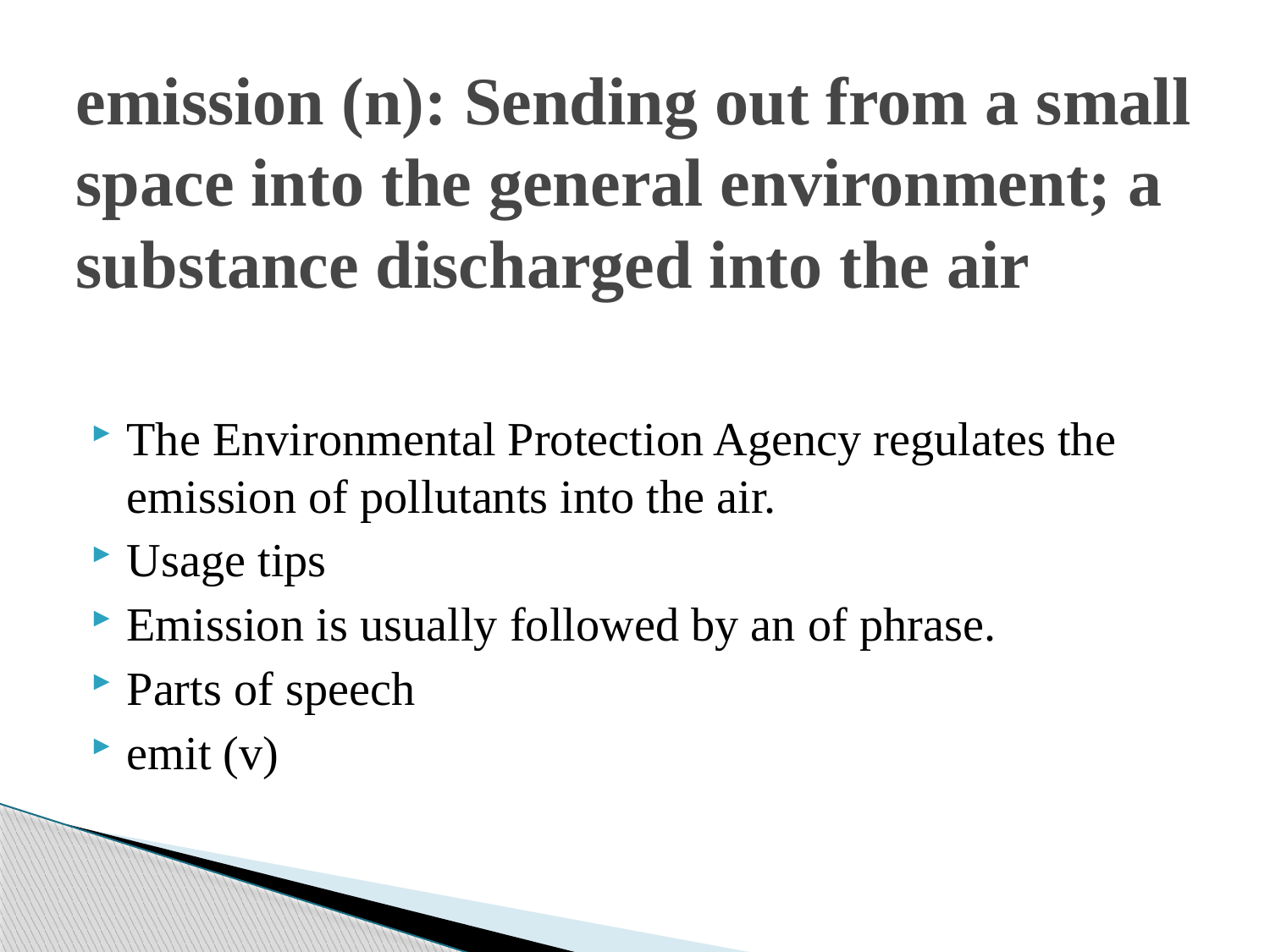

# emission (n): Sending out from a small space into the general environment; a substance discharged into the air
The Environmental Protection Agency regulates the emission of pollutants into the air.
Usage tips
Emission is usually followed by an of phrase.
Parts of speech
emit (v)